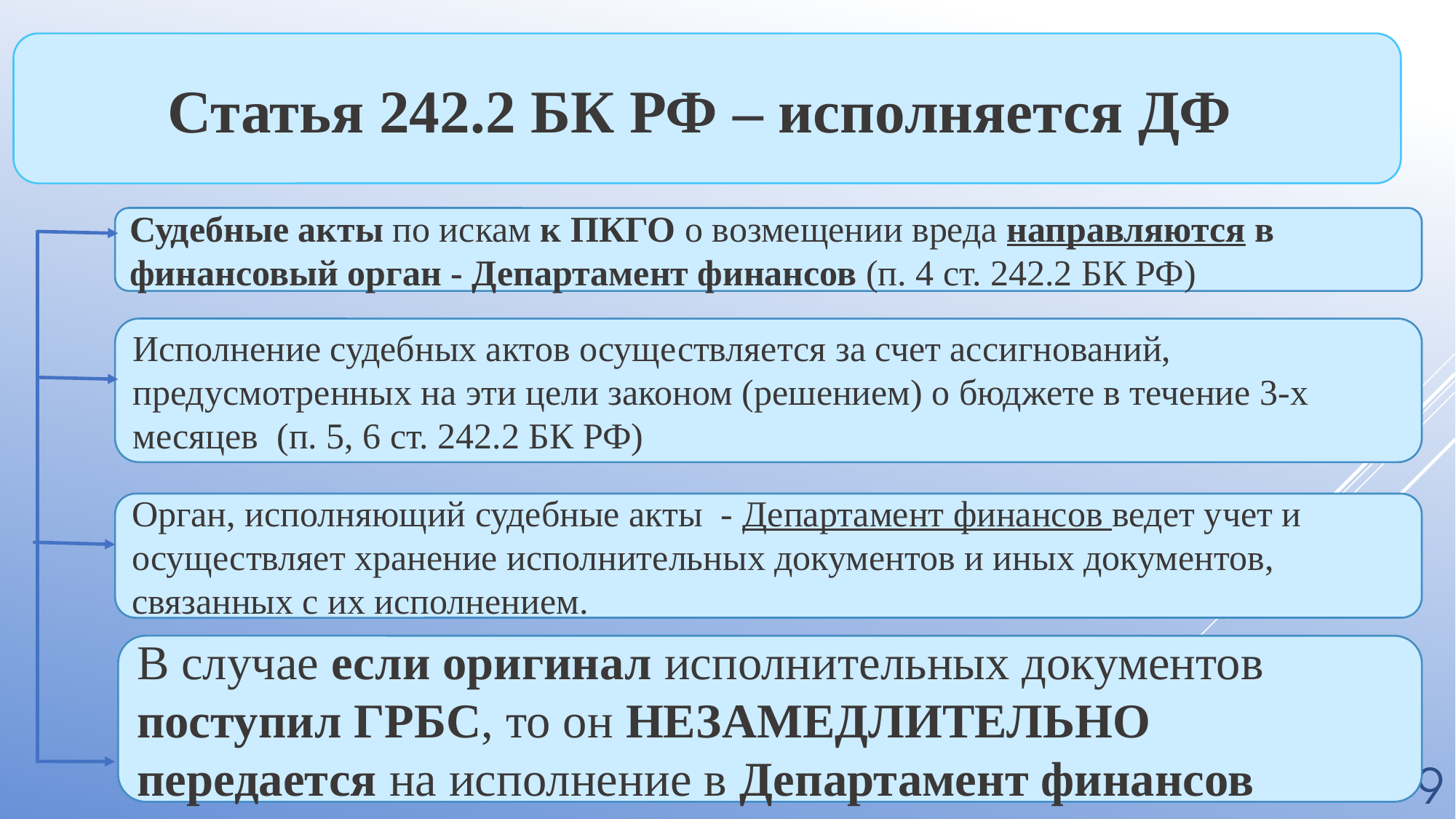

Статья 242.2 БК РФ – исполняется ДФ
Судебные акты по искам к ПКГО о возмещении вреда направляются в финансовый орган - Департамент финансов (п. 4 ст. 242.2 БК РФ)
Исполнение судебных актов осуществляется за счет ассигнований, предусмотренных на эти цели законом (решением) о бюджете в течение 3-х месяцев  (п. 5, 6 ст. 242.2 БК РФ)
Орган, исполняющий судебные акты  - Департамент финансов ведет учет и осуществляет хранение исполнительных документов и иных документов, связанных с их исполнением.
В случае если оригинал исполнительных документов поступил ГРБС, то он НЕЗАМЕДЛИТЕЛЬНО передается на исполнение в Департамент финансов
9